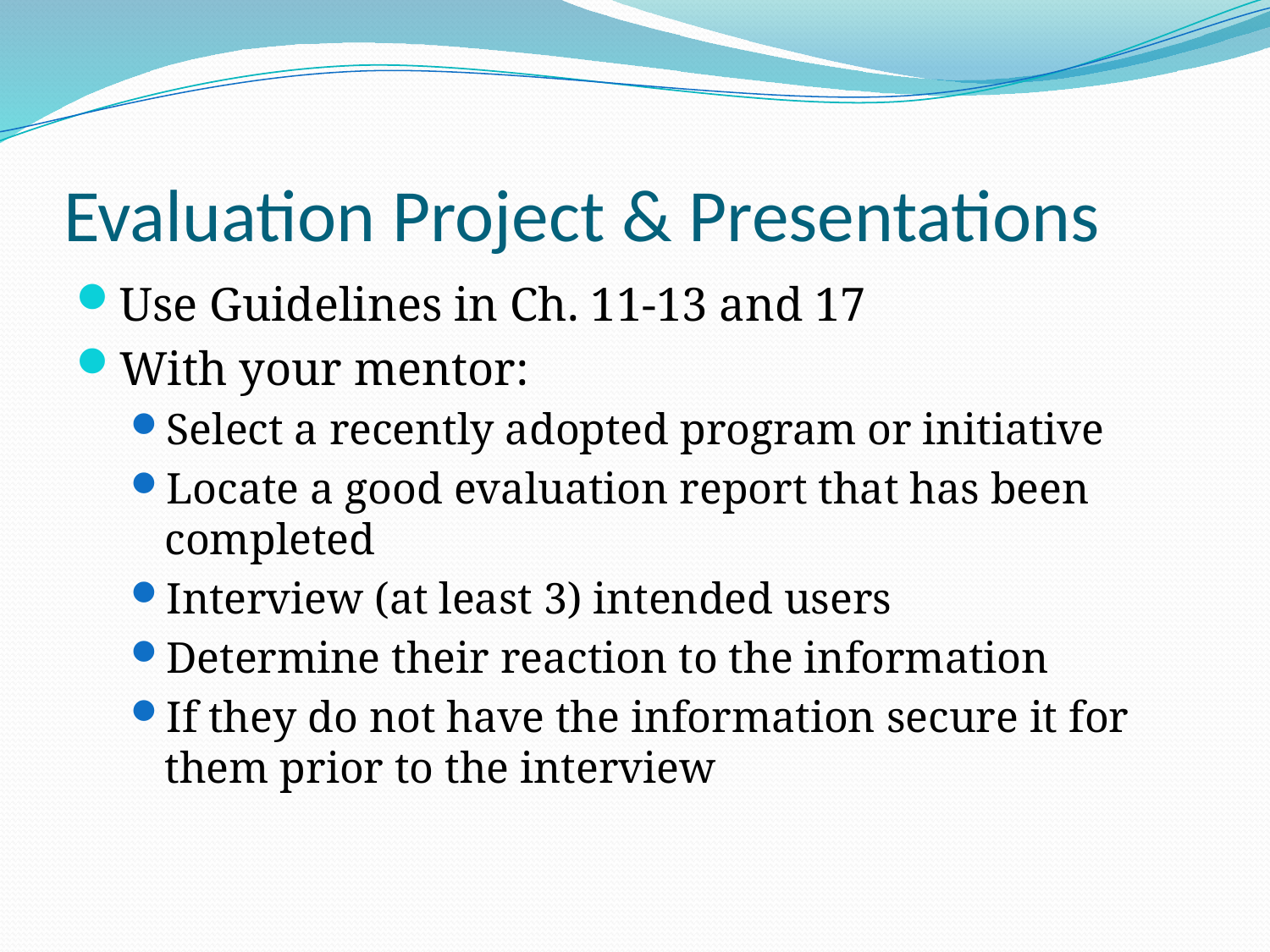

# Evaluation Project & Presentations
Use Guidelines in Ch. 11-13 and 17
With your mentor:
Select a recently adopted program or initiative
Locate a good evaluation report that has been completed
Interview (at least 3) intended users
Determine their reaction to the information
If they do not have the information secure it for them prior to the interview